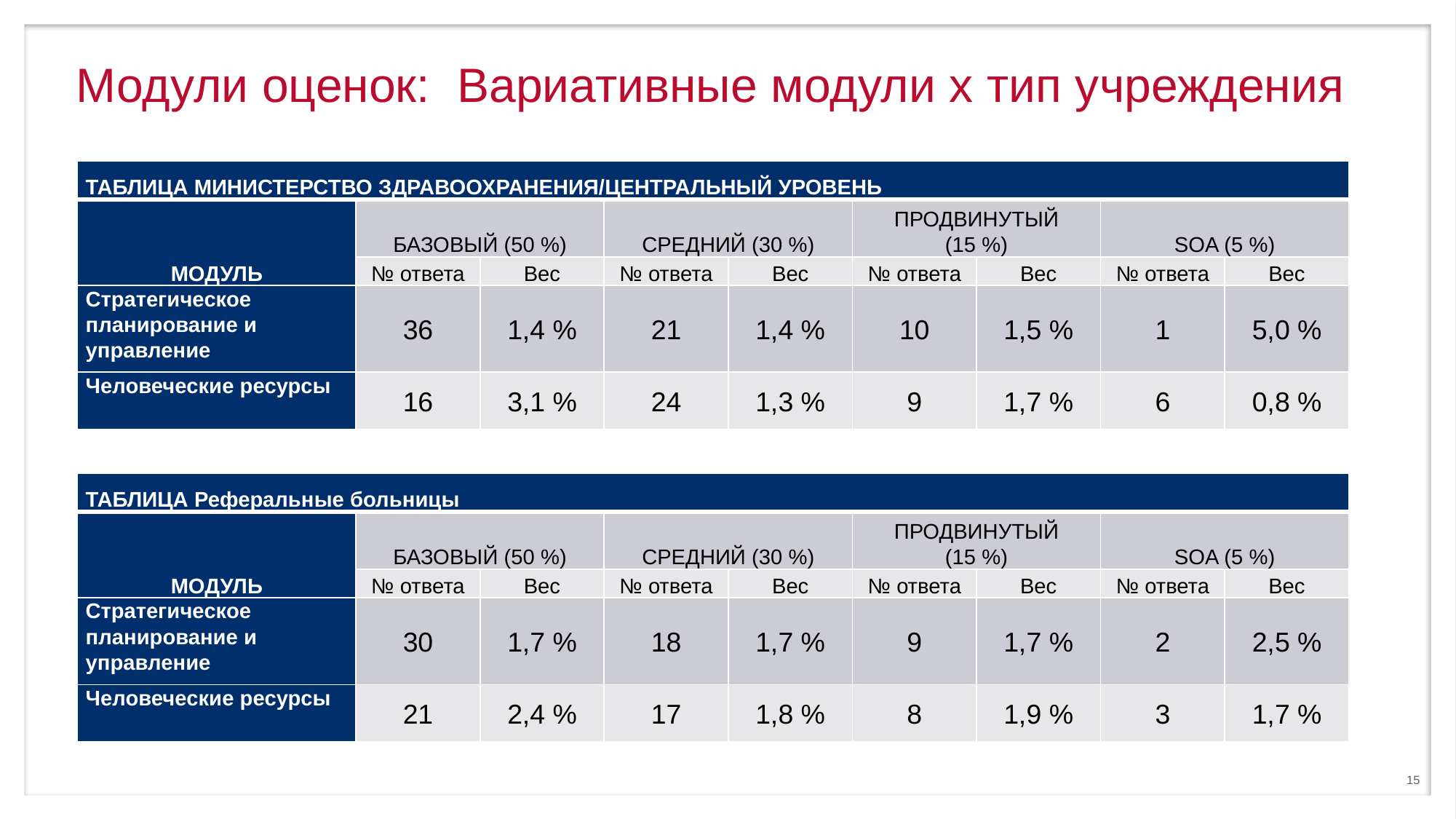

# Модули оценок:  Вариативные модули x тип учреждения
| ТАБЛИЦА МИНИСТЕРСТВО ЗДРАВООХРАНЕНИЯ/ЦЕНТРАЛЬНЫЙ УРОВЕНЬ |  |  |  |  |  |  |  |  |
| --- | --- | --- | --- | --- | --- | --- | --- | --- |
| МОДУЛЬ | БАЗОВЫЙ (50 %) |  | СРЕДНИЙ (30 %) |  | ПРОДВИНУТЫЙ (15 %) |  | SOA (5 %) |  |
|  | № ответа | Вес | № ответа | Вес | № ответа | Вес | № ответа | Вес |
| Стратегическое планирование и управление | 36 | 1,4 % | 21 | 1,4 % | 10 | 1,5 % | 1 | 5,0 % |
| Человеческие ресурсы | 16 | 3,1 % | 24 | 1,3 % | 9 | 1,7 % | 6 | 0,8 % |
| ТАБЛИЦА Реферальные больницы |  |  |  |  |  |  |  |  |
| --- | --- | --- | --- | --- | --- | --- | --- | --- |
| МОДУЛЬ | БАЗОВЫЙ (50 %) |  | СРЕДНИЙ (30 %) |  | ПРОДВИНУТЫЙ (15 %) |  | SOA (5 %) |  |
|  | № ответа | Вес | № ответа | Вес | № ответа | Вес | № ответа | Вес |
| Стратегическое планирование и управление | 30 | 1,7 % | 18 | 1,7 % | 9 | 1,7 % | 2 | 2,5 % |
| Человеческие ресурсы | 21 | 2,4 % | 17 | 1,8 % | 8 | 1,9 % | 3 | 1,7 % |
15